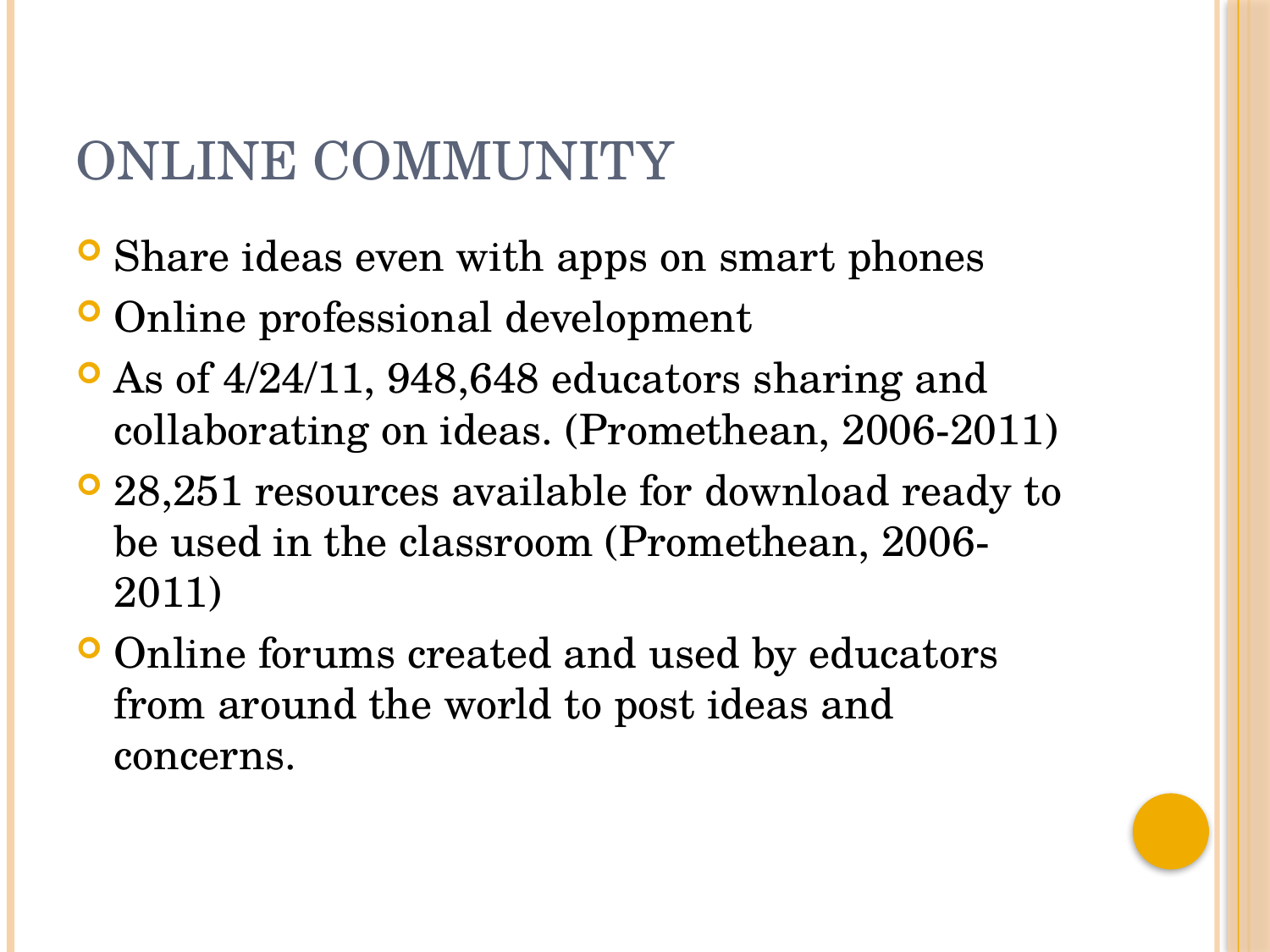

# Online Community
Share ideas even with apps on smart phones
Online professional development
As of 4/24/11, 948,648 educators sharing and collaborating on ideas. (Promethean, 2006-2011)
28,251 resources available for download ready to be used in the classroom (Promethean, 2006-2011)
Online forums created and used by educators from around the world to post ideas and concerns.